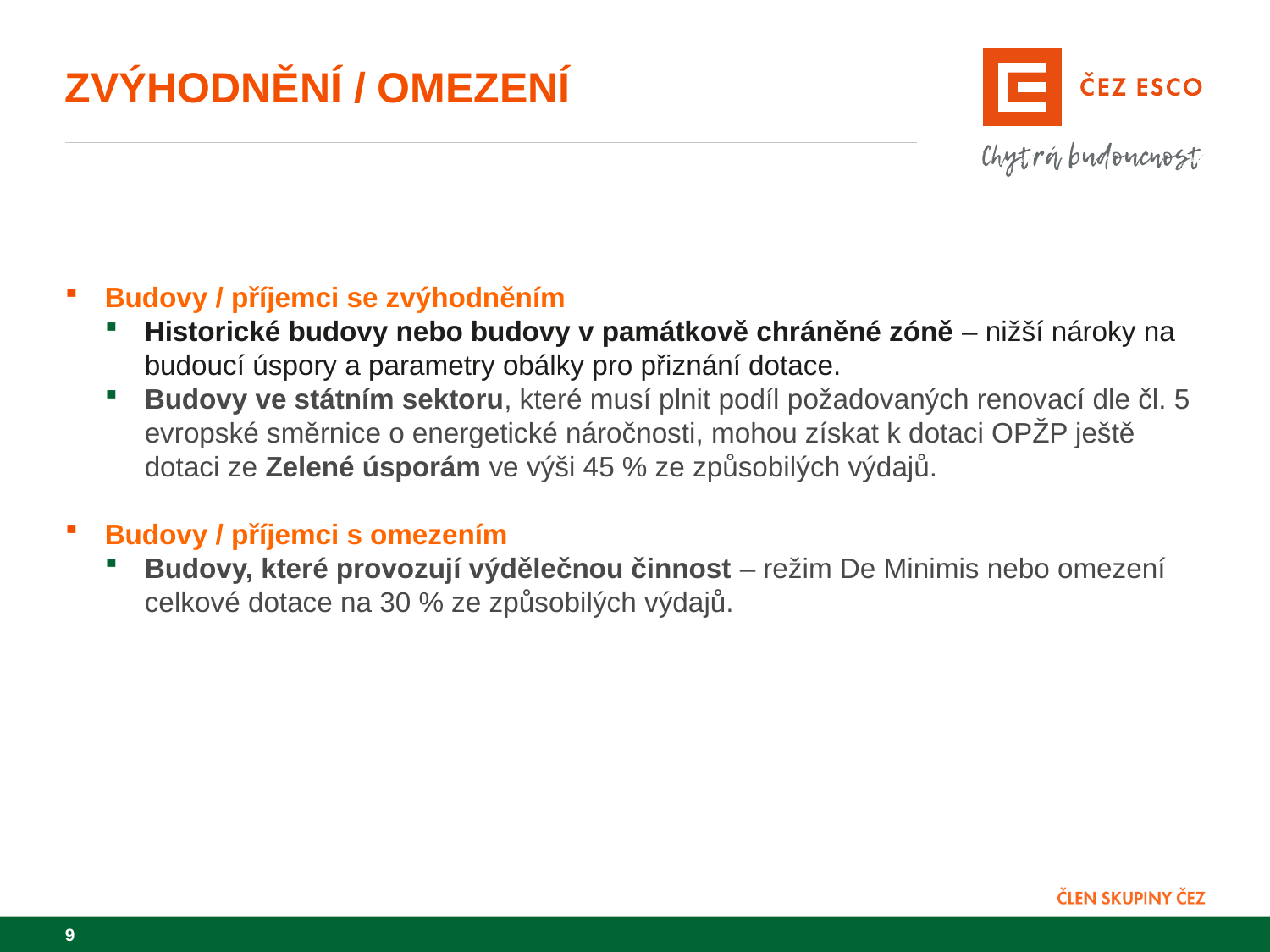

# Zvýhodnění / omezení
Budovy / příjemci se zvýhodněním
Historické budovy nebo budovy v památkově chráněné zóně – nižší nároky na budoucí úspory a parametry obálky pro přiznání dotace.
Budovy ve státním sektoru, které musí plnit podíl požadovaných renovací dle čl. 5 evropské směrnice o energetické náročnosti, mohou získat k dotaci OPŽP ještě dotaci ze Zelené úsporám ve výši 45 % ze způsobilých výdajů.

Budovy / příjemci s omezením
Budovy, které provozují výdělečnou činnost – režim De Minimis nebo omezení celkové dotace na 30 % ze způsobilých výdajů.
9